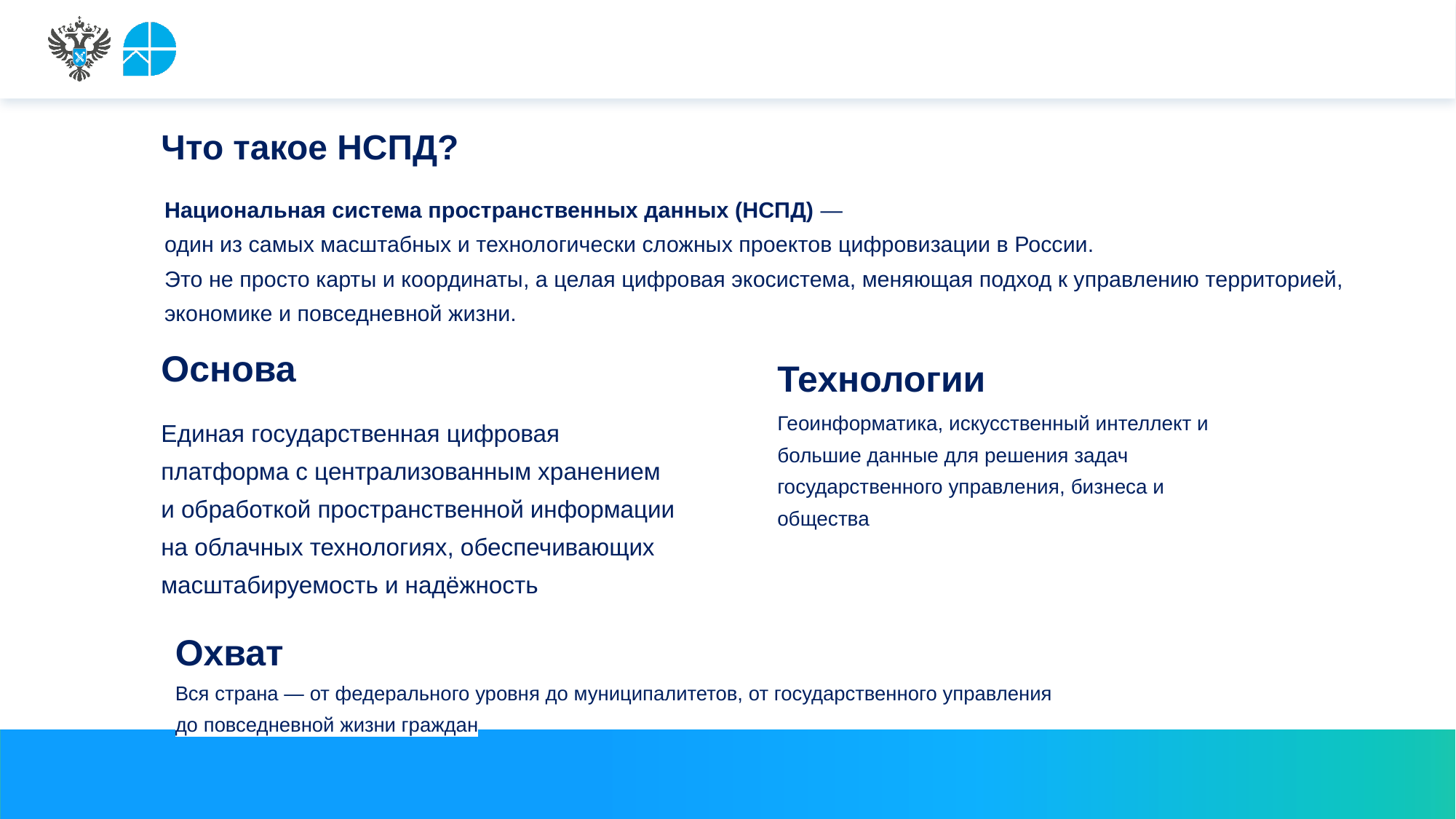

Что такое НСПД?
Национальная система пространственных данных (НСПД) —
один из самых масштабных и технологически сложных проектов цифровизации в России.
Это не просто карты и координаты, а целая цифровая экосистема, меняющая подход к управлению территорией, экономике и повседневной жизни.
Основа
Технологии
Геоинформатика, искусственный интеллект и большие данные для решения задач государственного управления, бизнеса и общества
Единая государственная цифровая платформа с централизованным хранением и обработкой пространственной информации на облачных технологиях, обеспечивающих масштабируемость и надёжность
Охват
Вся страна — от федерального уровня до муниципалитетов, от государственного управления
до повседневной жизни граждан
2